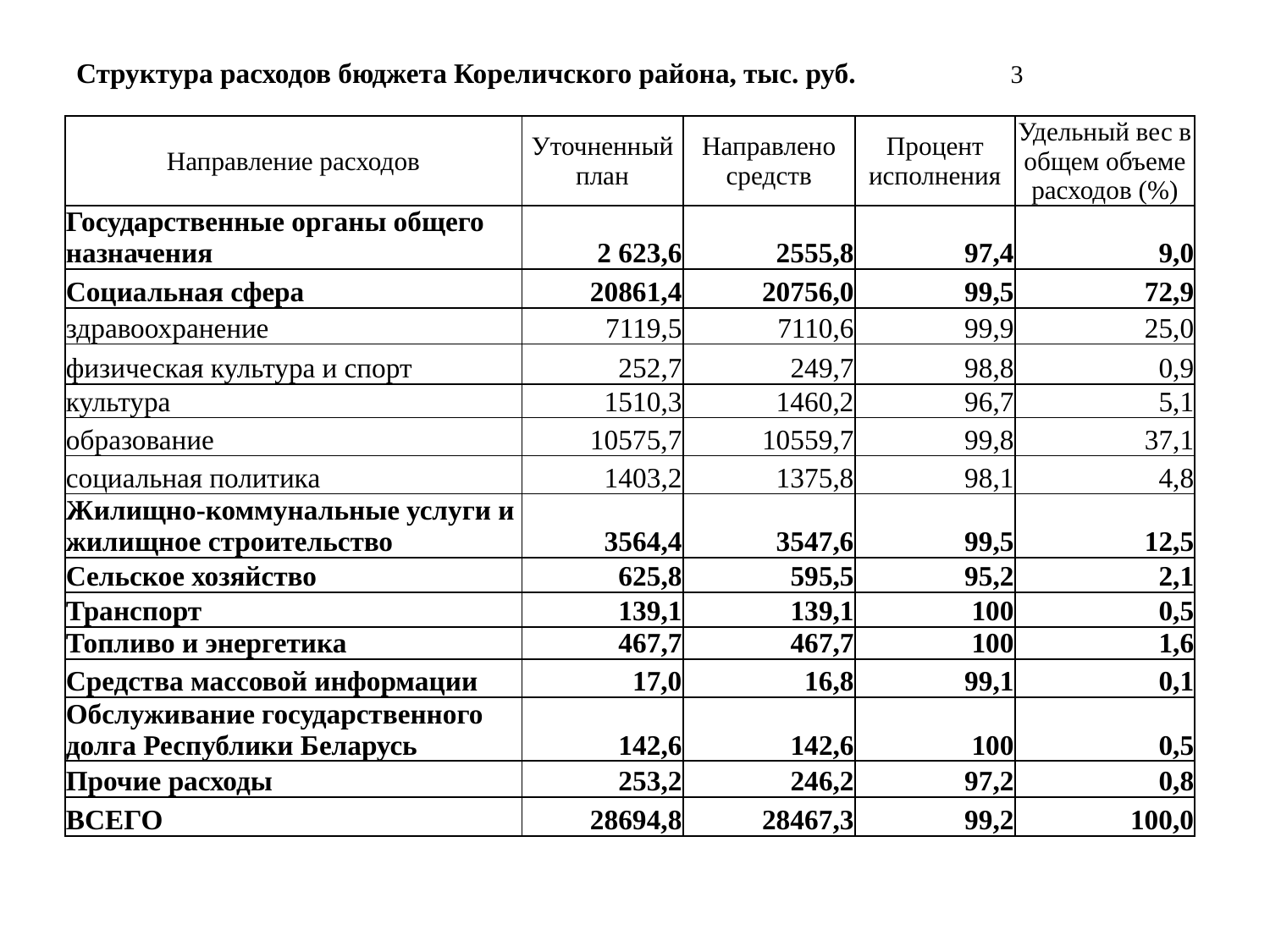

# Структура расходов бюджета Кореличского района, тыс. руб.                      3
| Направление расходов | Уточненный план | Направлено средств | Процент исполнения | Удельный вес в общем объеме расходов (%) |
| --- | --- | --- | --- | --- |
| Государственные органы общего назначения | 2 623,6 | 2555,8 | 97,4 | 9,0 |
| Социальная сфера | 20861,4 | 20756,0 | 99,5 | 72,9 |
| здравоохранение | 7119,5 | 7110,6 | 99,9 | 25,0 |
| физическая культура и спорт | 252,7 | 249,7 | 98,8 | 0,9 |
| культура | 1510,3 | 1460,2 | 96,7 | 5,1 |
| образование | 10575,7 | 10559,7 | 99,8 | 37,1 |
| социальная политика | 1403,2 | 1375,8 | 98,1 | 4,8 |
| Жилищно-коммунальные услуги и жилищное строительство | 3564,4 | 3547,6 | 99,5 | 12,5 |
| Сельское хозяйство | 625,8 | 595,5 | 95,2 | 2,1 |
| Транспорт | 139,1 | 139,1 | 100 | 0,5 |
| Топливо и энергетика | 467,7 | 467,7 | 100 | 1,6 |
| Средства массовой информации | 17,0 | 16,8 | 99,1 | 0,1 |
| Обслуживание государственного долга Республики Беларусь | 142,6 | 142,6 | 100 | 0,5 |
| Прочие расходы | 253,2 | 246,2 | 97,2 | 0,8 |
| ВСЕГО | 28694,8 | 28467,3 | 99,2 | 100,0 |